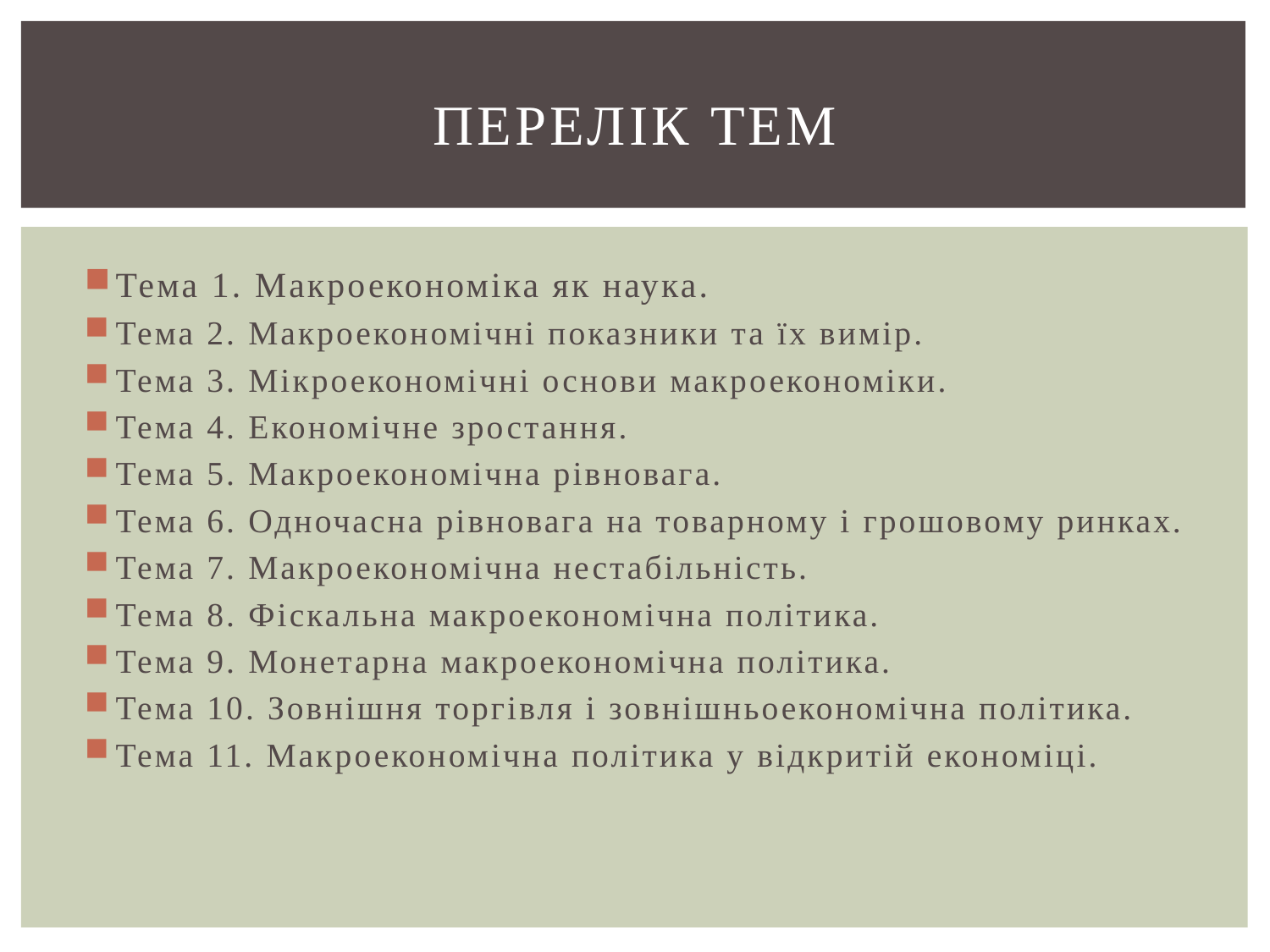

# Перелік тем
Тема 1. Макроекономіка як наука.
Тема 2. Макроекономічні показники та їх вимір.
Тема 3. Мікроекономічні основи макроекономіки.
Тема 4. Економічне зростання.
Тема 5. Макроекономічна рівновага.
Тема 6. Одночасна рівновага на товарному і грошовому ринках.
Тема 7. Макроекономічна нестабільність.
Тема 8. Фіскальна макроекономічна політика.
Тема 9. Монетарна макроекономічна політика.
Тема 10. Зовнішня торгівля і зовнішньоекономічна політика.
Тема 11. Макроекономічна політика у відкритій економіці.